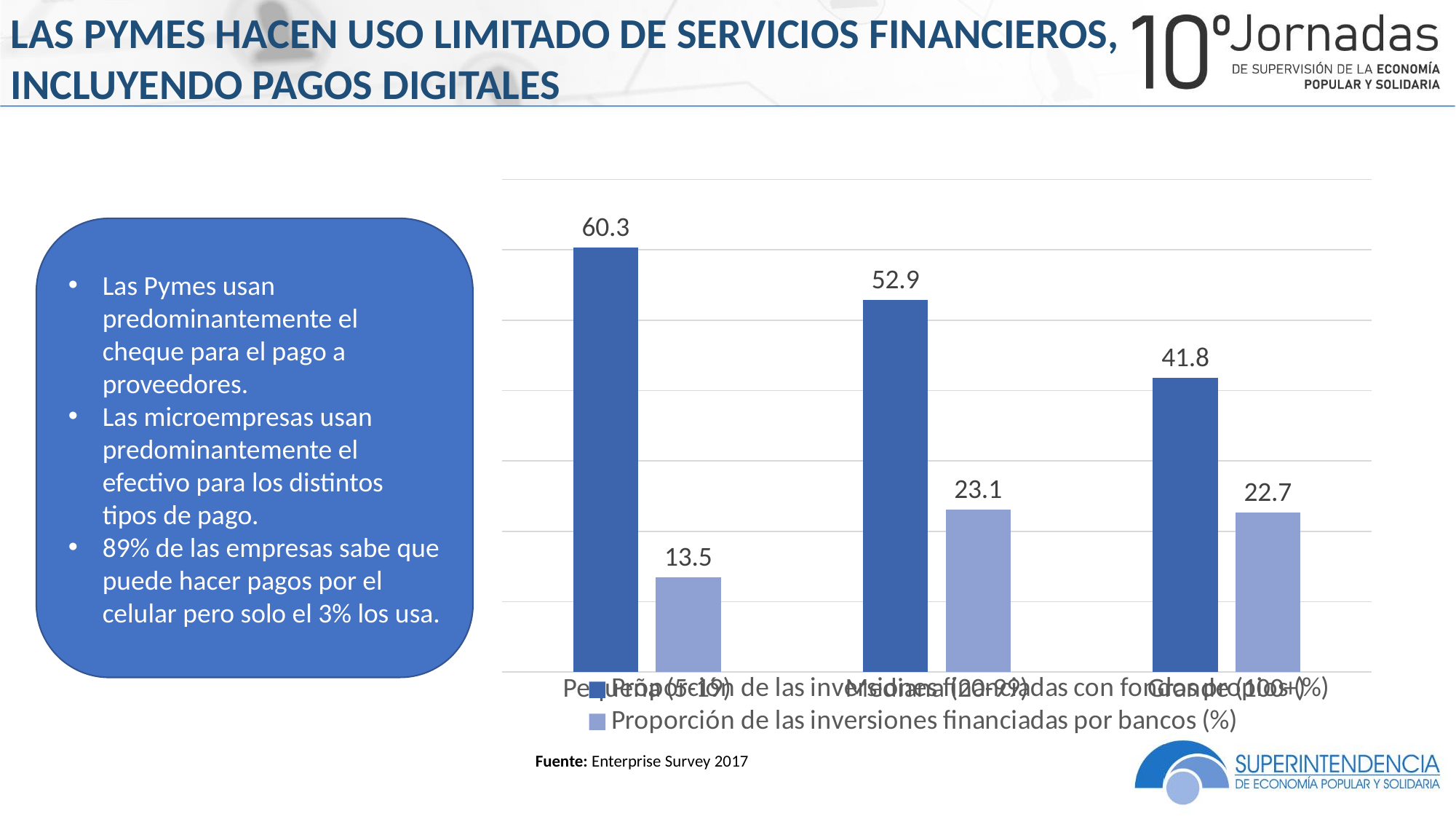

LAS PYMES HACEN USO LIMITADO DE SERVICIOS FINANCIEROS, INCLUYENDO PAGOS DIGITALES

### Chart

| Category | Proporción de las inversiones financiadas con fondos propios (%) | Proporción de las inversiones financiadas por bancos (%) |
|---|---|---|
| Pequeña (5-19) | 60.3 | 13.5 |
| Mediana (20-99) | 52.9 | 23.1 |
| Grande (100+) | 41.8 | 22.7 |

Las Pymes usan predominantemente el cheque para el pago a proveedores.
Las microempresas usan predominantemente el efectivo para los distintos tipos de pago.
89% de las empresas sabe que puede hacer pagos por el celular pero solo el 3% los usa.

Fuente: Enterprise Survey 2017